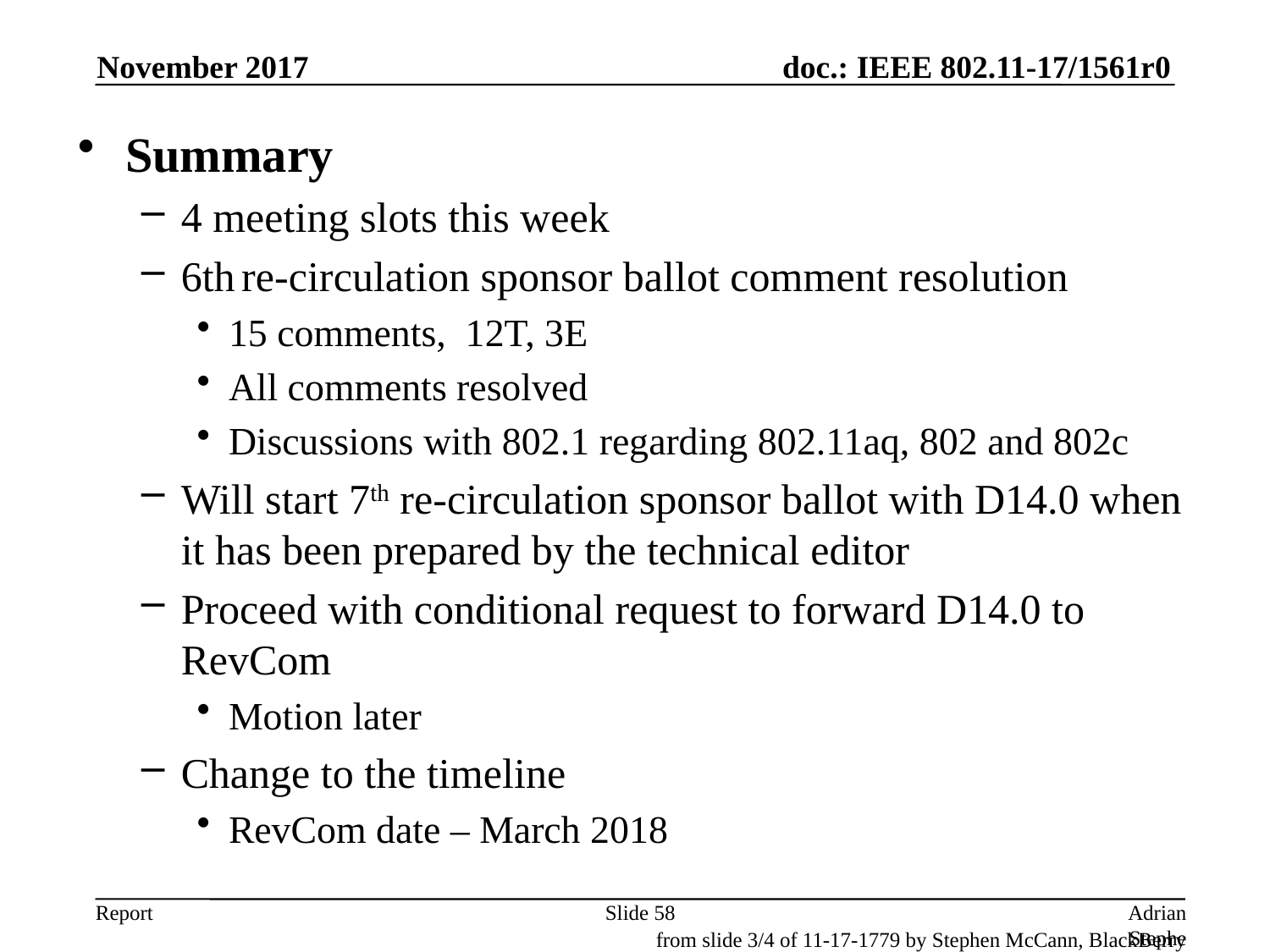

November 2017
Summary
4 meeting slots this week
6th re-circulation sponsor ballot comment resolution
15 comments,  12T, 3E
All comments resolved
Discussions with 802.1 regarding 802.11aq, 802 and 802c
Will start 7th re-circulation sponsor ballot with D14.0 when it has been prepared by the technical editor
Proceed with conditional request to forward D14.0 to RevCom
Motion later
Change to the timeline
RevCom date – March 2018
Slide 58
Adrian Stephens, Intel Corporation
from slide 3/4 of 11-17-1779 by Stephen McCann, BlackBerry